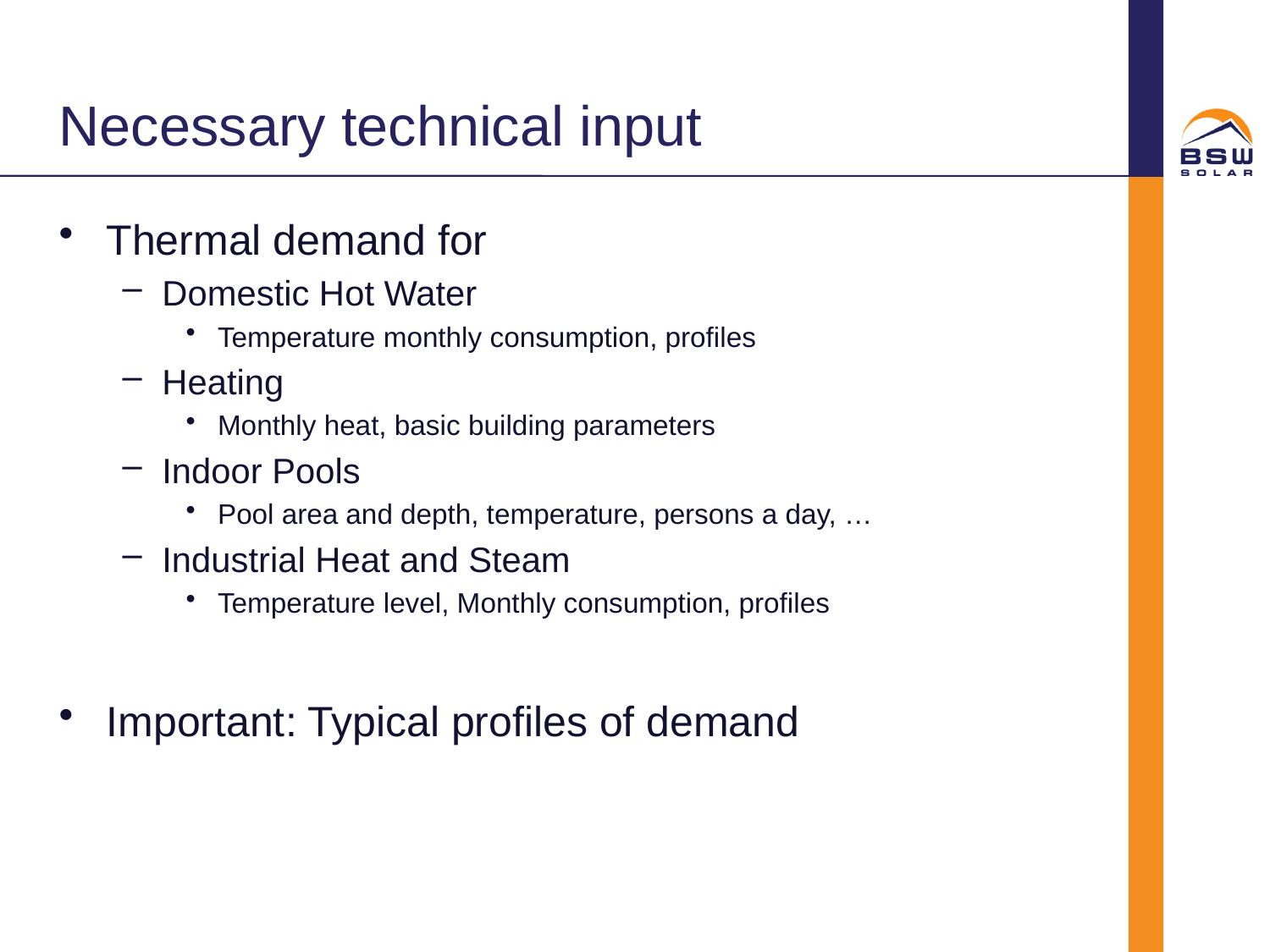

# Necessary technical input
Thermal demand for
Domestic Hot Water
Temperature monthly consumption, profiles
Heating
Monthly heat, basic building parameters
Indoor Pools
Pool area and depth, temperature, persons a day, …
Industrial Heat and Steam
Temperature level, Monthly consumption, profiles

Important: Typical profiles of demand

26.09.2014
20